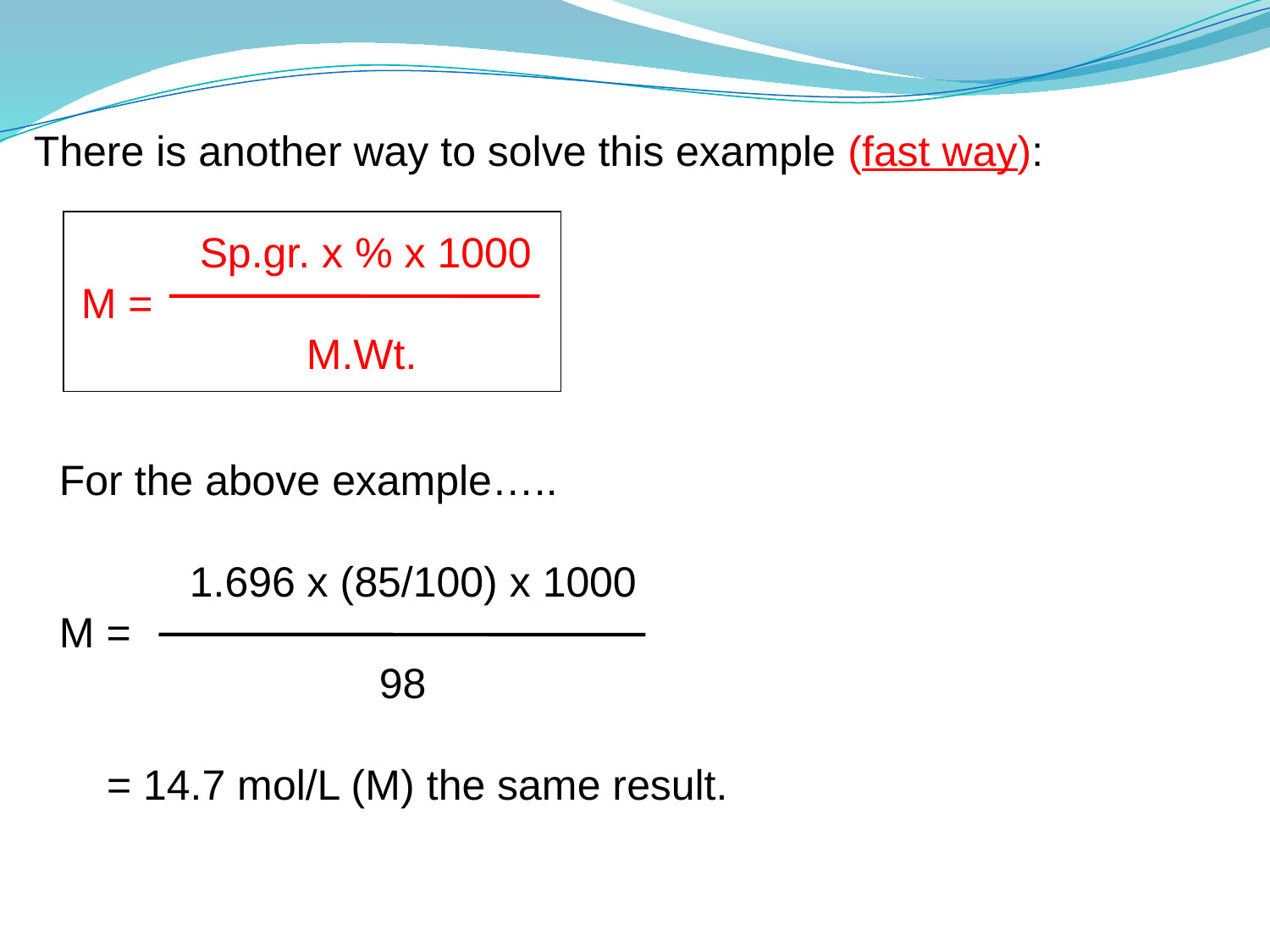

There is another way to solve this example (fast way):

              Sp.gr. x % x 1000
    M =
                       M.Wt.

For the above example…..

           1.696 x (85/100) x 1000
M =
                           98

    = 14.7 mol/L (M) the same result.